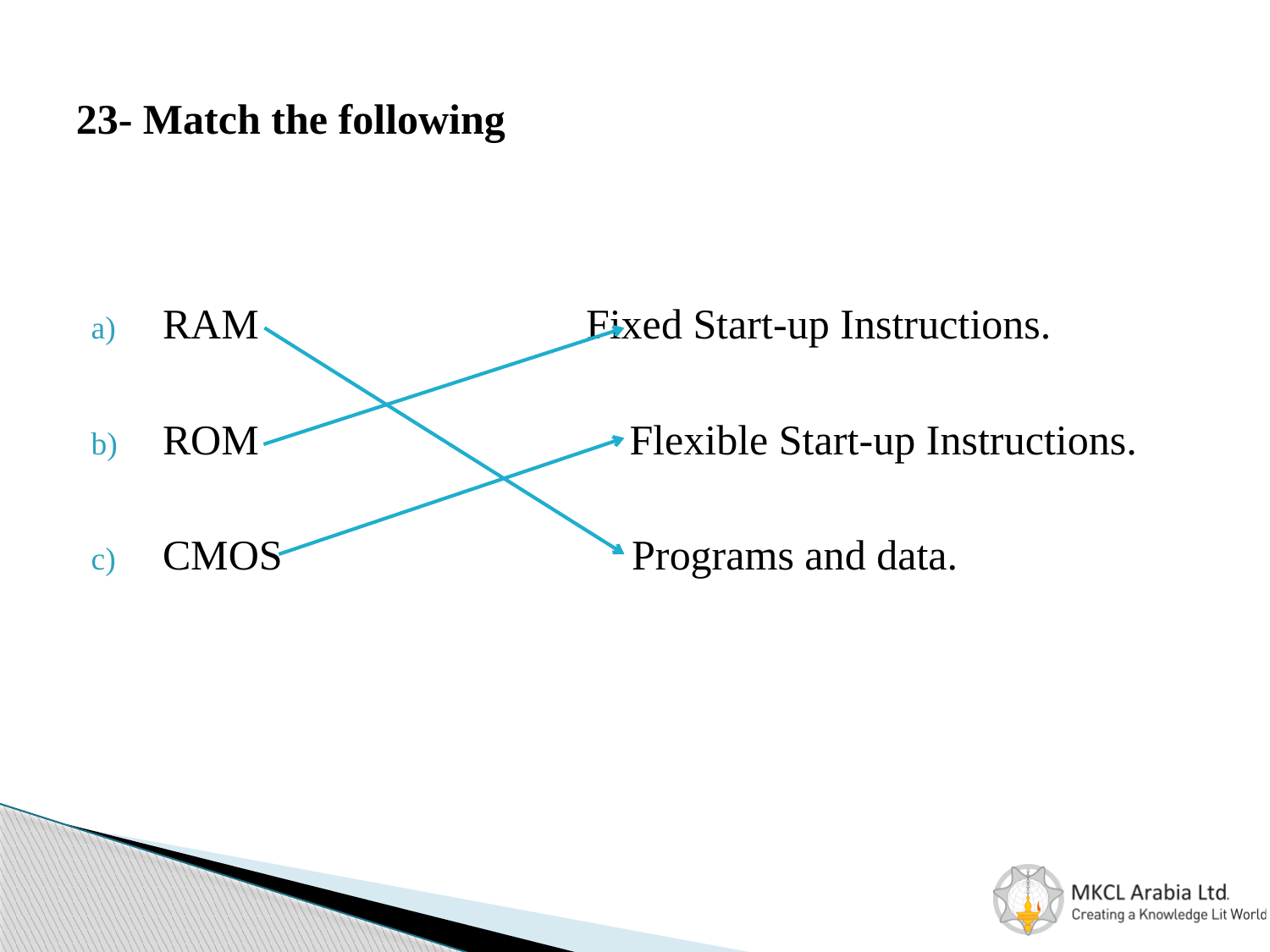

# 23- Match the following

RAM			    Fixed Start-up Instructions.

ROM                                   Flexible Start-up Instructions.

CMOS                                 Programs and data.